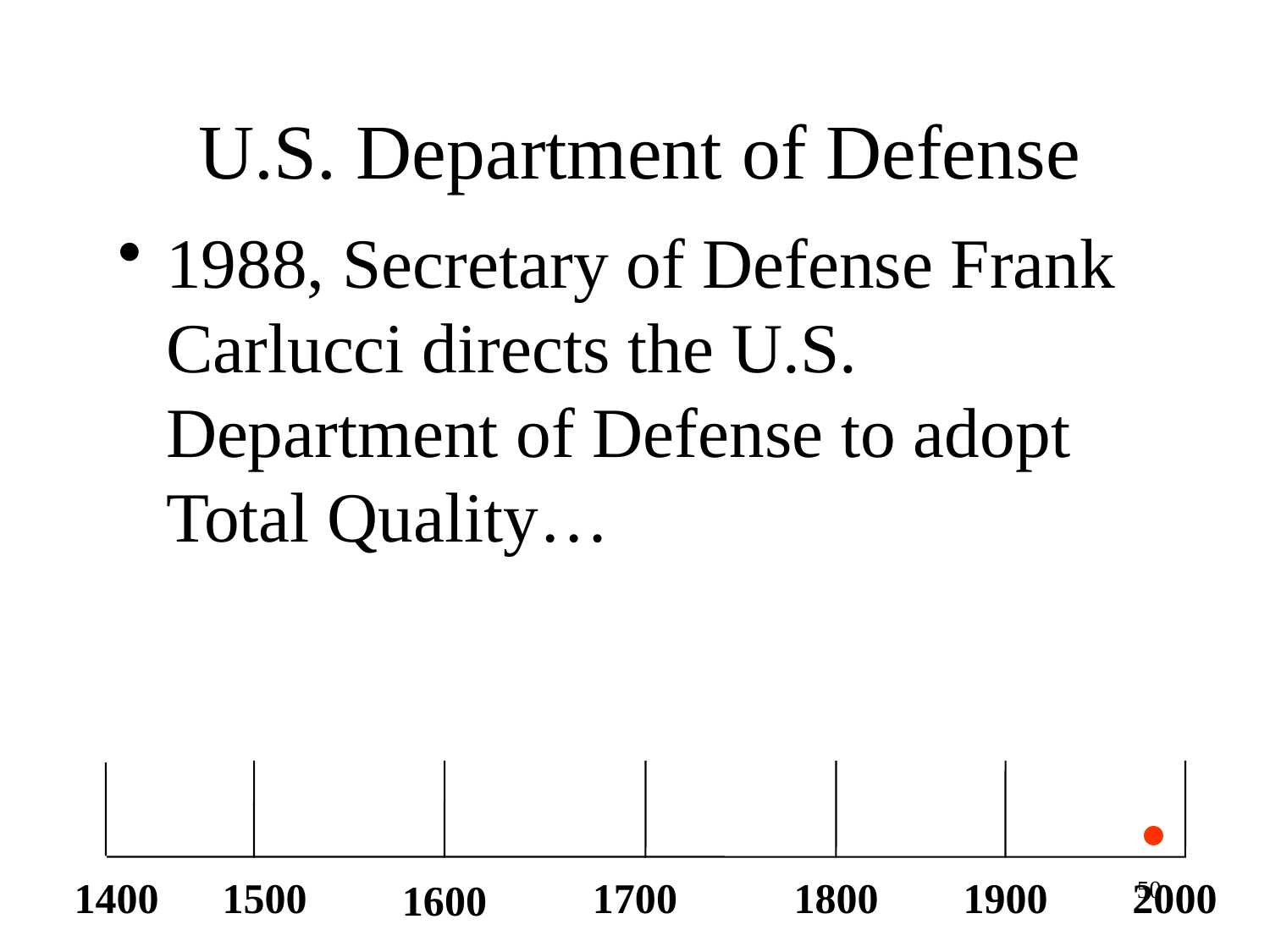

# U.S. Department of Defense
1988, Secretary of Defense Frank Carlucci directs the U.S. Department of Defense to adopt Total Quality…

1400
1500
1700
1800
1900
2000
50
1600